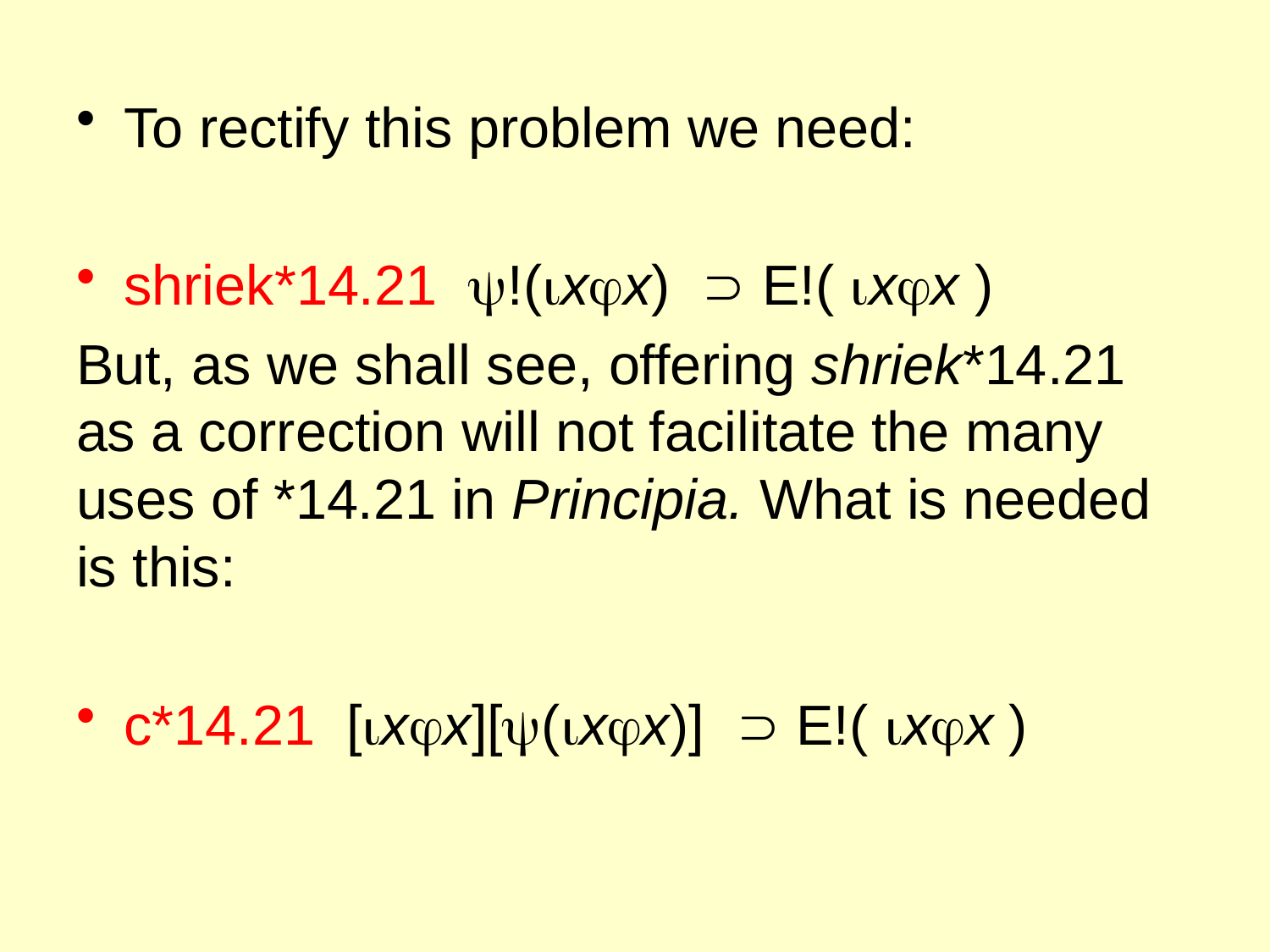

To rectify this problem we need:

shriek*14.21  ψ!(ιxϕx)  ⊃ E!( ιxϕx )
But, as we shall see, offering shriek*14.21 as a correction will not facilitate the many uses of *14.21 in Principia. What is needed is this:

c*14.21  [ιxϕx][ψ(ιxϕx)]  ⊃ E!( ιxϕx )